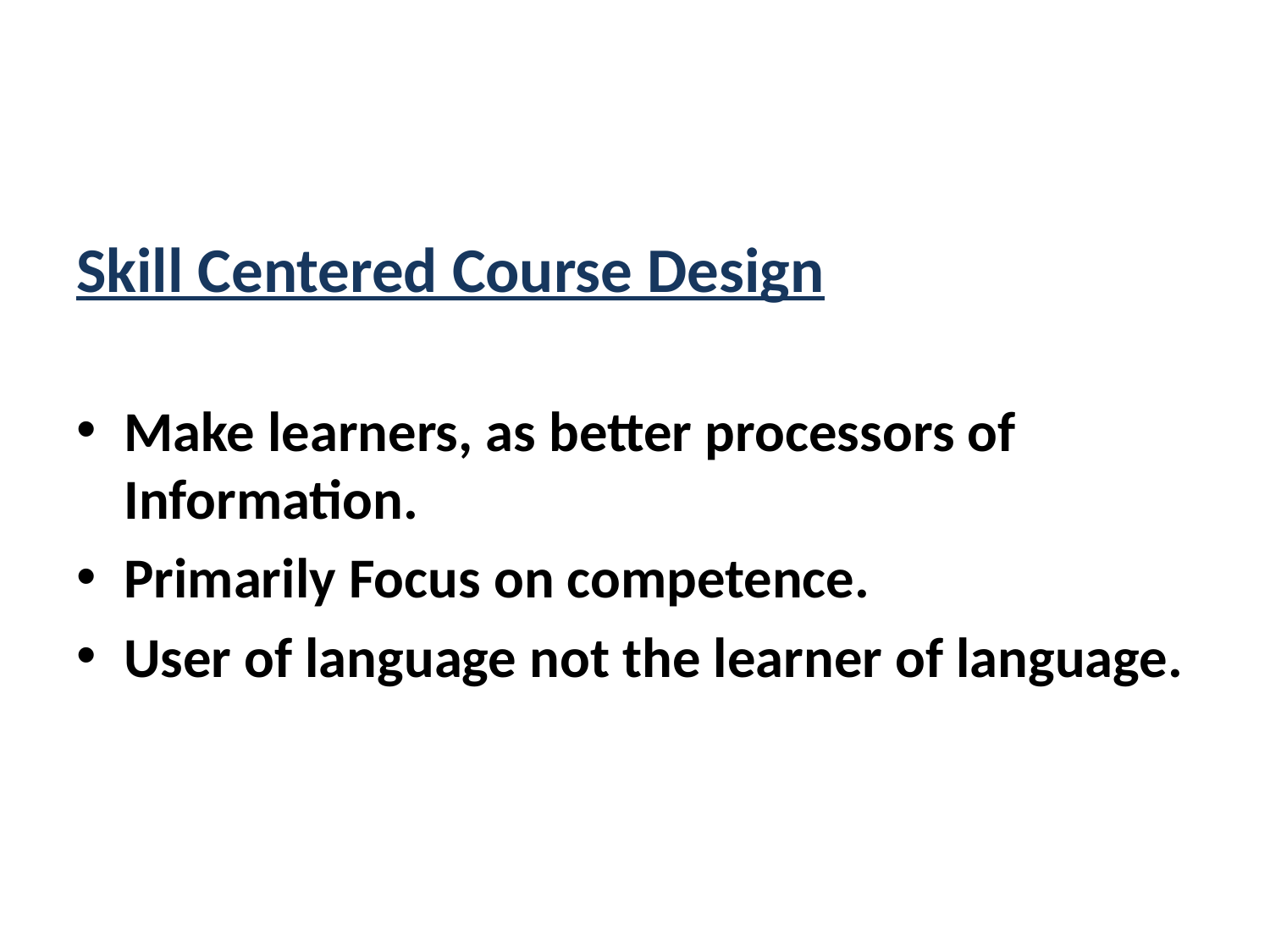

Skill Centered Course Design

Make learners, as better processors of Information.
Primarily Focus on competence.
User of language not the learner of language.